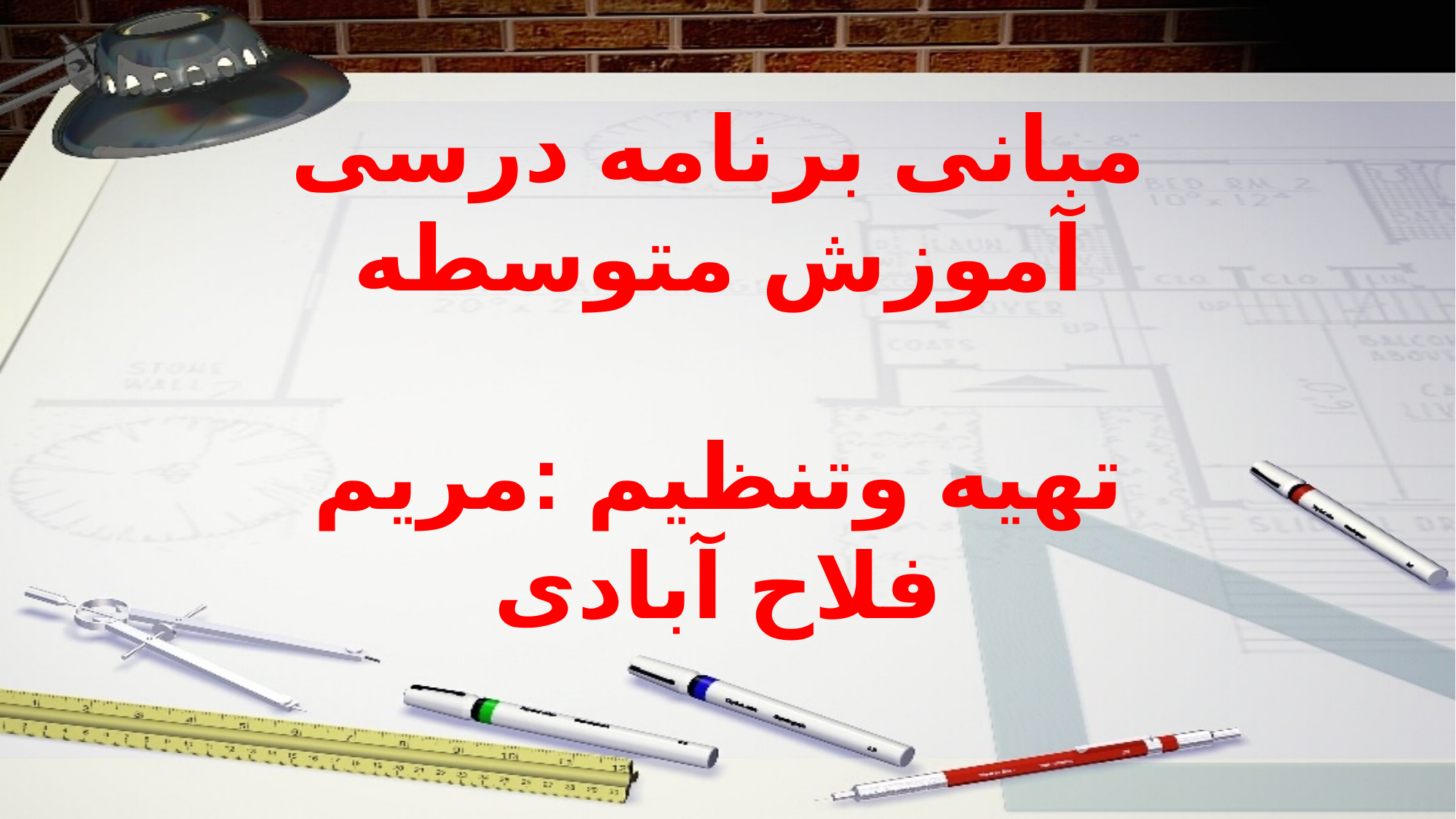

# مبانی برنامه درسی آموزش متوسطه تهیه وتنظیم :مریم فلاح آبادی